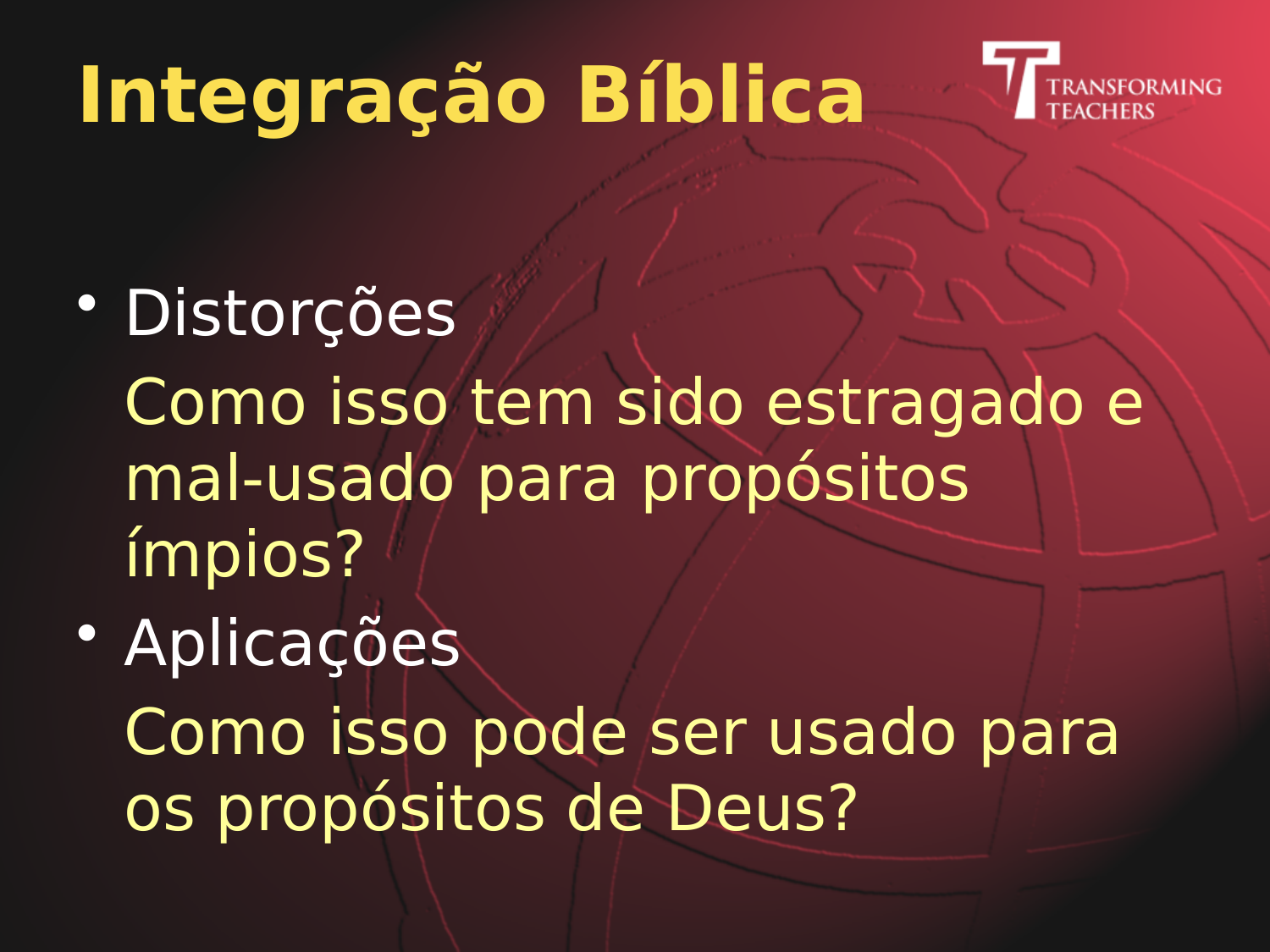

# Integração Bíblica
Distorções
	Como isso tem sido estragado e mal-usado para propósitos ímpios?
Aplicações
	Como isso pode ser usado para os propósitos de Deus?